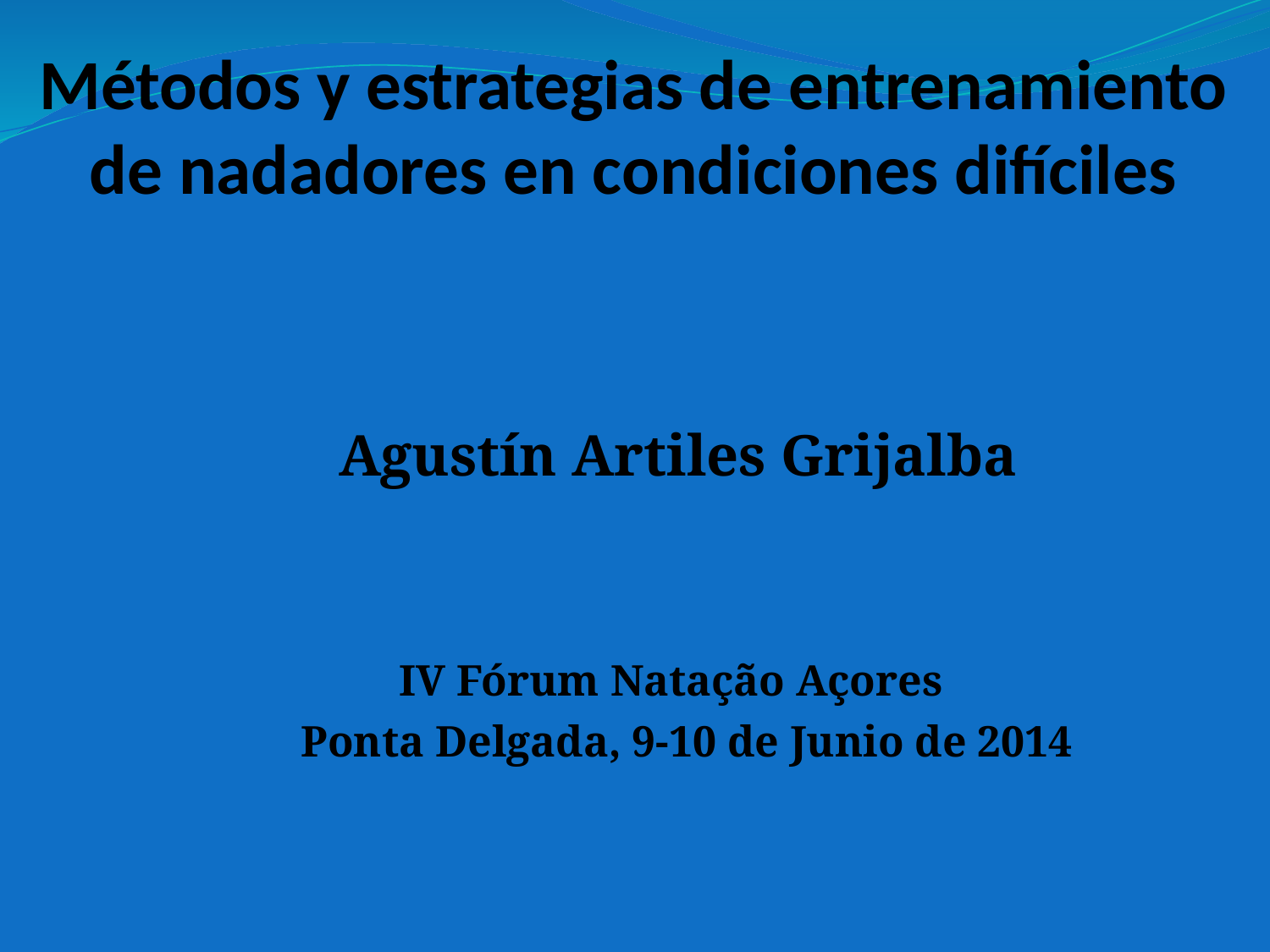

# Métodos y estrategias de entrenamiento de nadadores en condiciones difíciles
 Agustín Artiles Grijalba

 IV Fórum Natação Açores
   Ponta Delgada, 9-10 de Junio de 2014